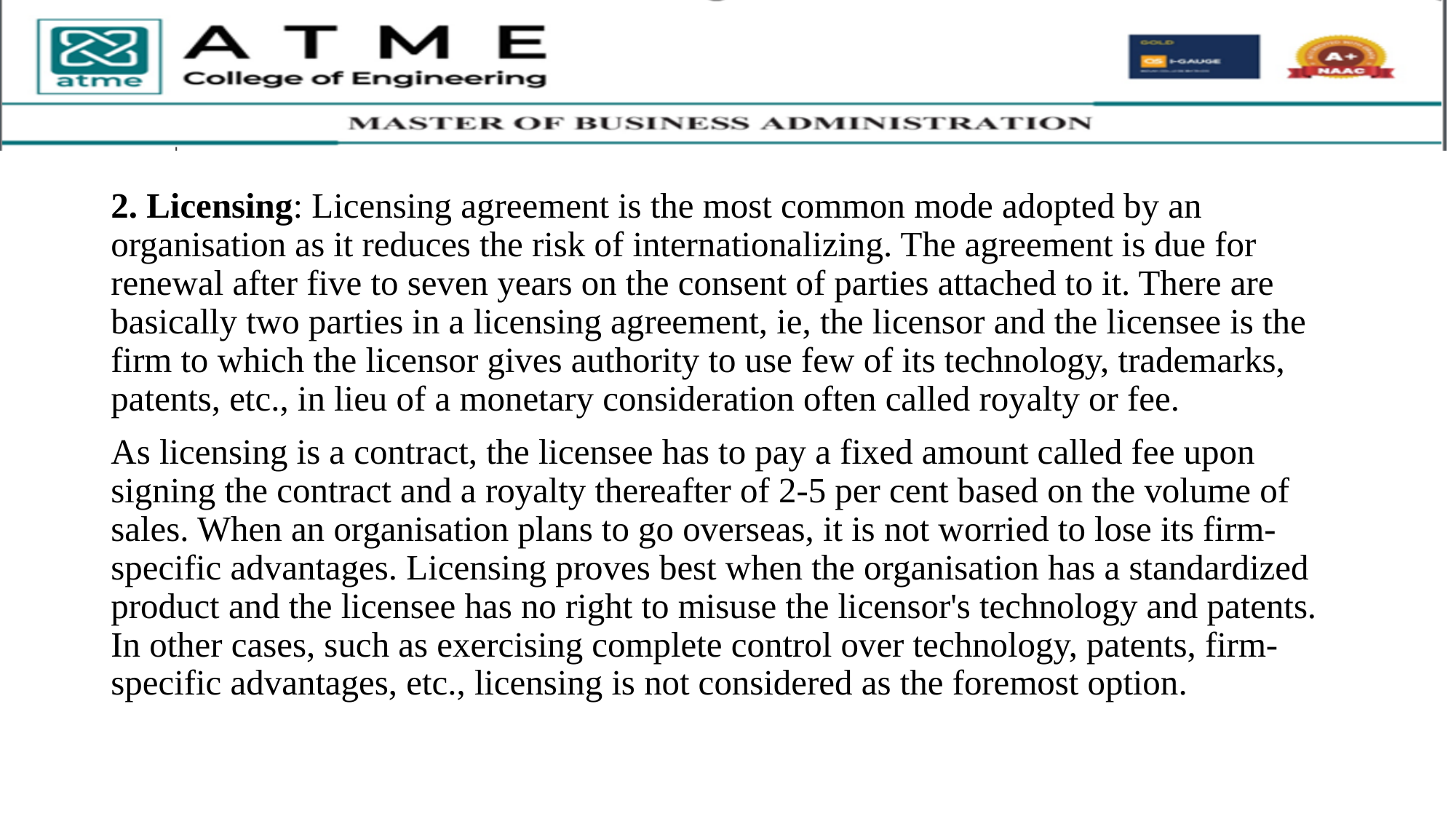

2. Licensing: Licensing agreement is the most common mode adopted by an organisation as it reduces the risk of internationalizing. The agreement is due for renewal after five to seven years on the consent of parties attached to it. There are basically two parties in a licensing agreement, ie, the licensor and the licensee is the firm to which the licensor gives authority to use few of its technology, trademarks, patents, etc., in lieu of a monetary consideration often called royalty or fee.
As licensing is a contract, the licensee has to pay a fixed amount called fee upon signing the contract and a royalty thereafter of 2-5 per cent based on the volume of sales. When an organisation plans to go overseas, it is not worried to lose its firm-specific advantages. Licensing proves best when the organisation has a standardized product and the licensee has no right to misuse the licensor's technology and patents. In other cases, such as exercising complete control over technology, patents, firm-specific advantages, etc., licensing is not considered as the foremost option.